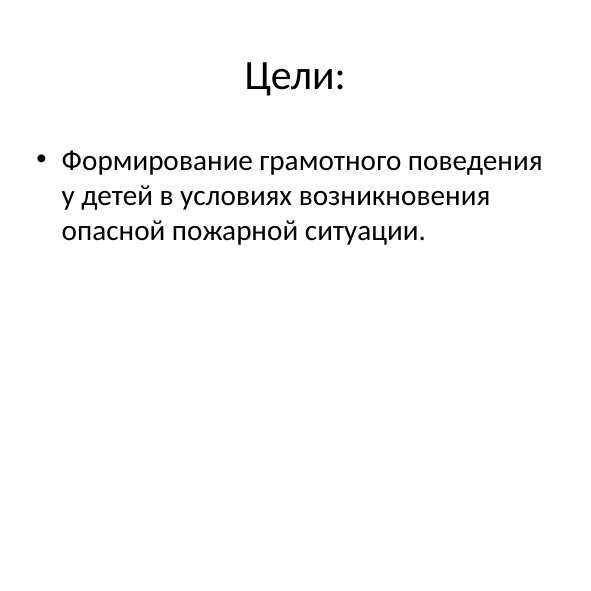

# Цели:
Формирование грамотного поведения у детей в условиях возникновения опасной пожарной ситуации.